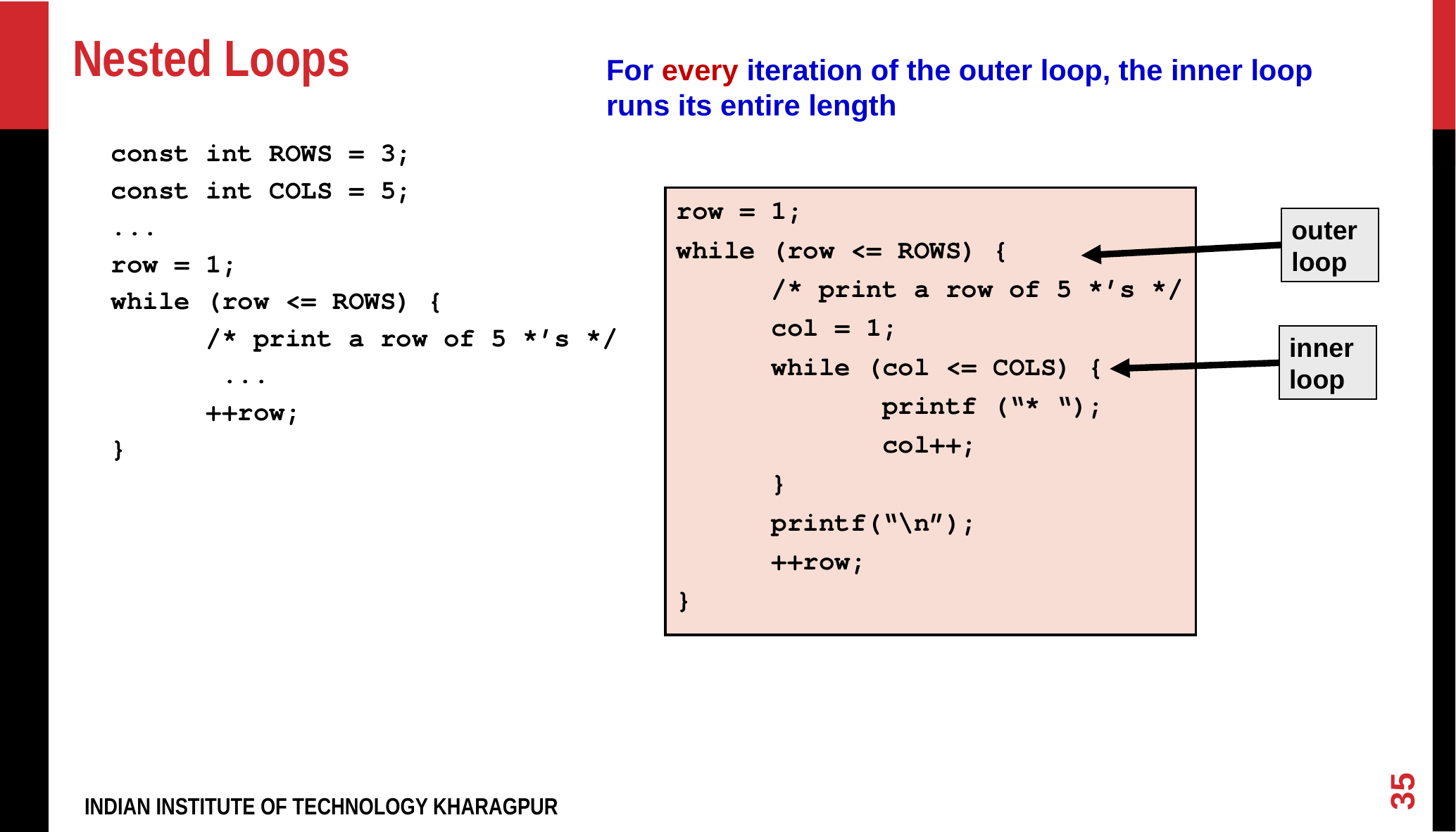

# Nested Loops
For every iteration of the outer loop, the inner loop runs its entire length
const int ROWS = 3;
const int COLS = 5;
...
row = 1;
while (row <= ROWS) {
      /* print a row of 5 *’s */
       ...
      ++row;
}
row = 1;
while (row <= ROWS) {
      /* print a row of 5 *’s */
      col = 1;
      while (col <= COLS) {
             printf (“* “);
             col++;
      }
      printf(“\n”);
      ++row;
}
outer
loop
inner
loop

35
INDIAN INSTITUTE OF TECHNOLOGY KHARAGPUR